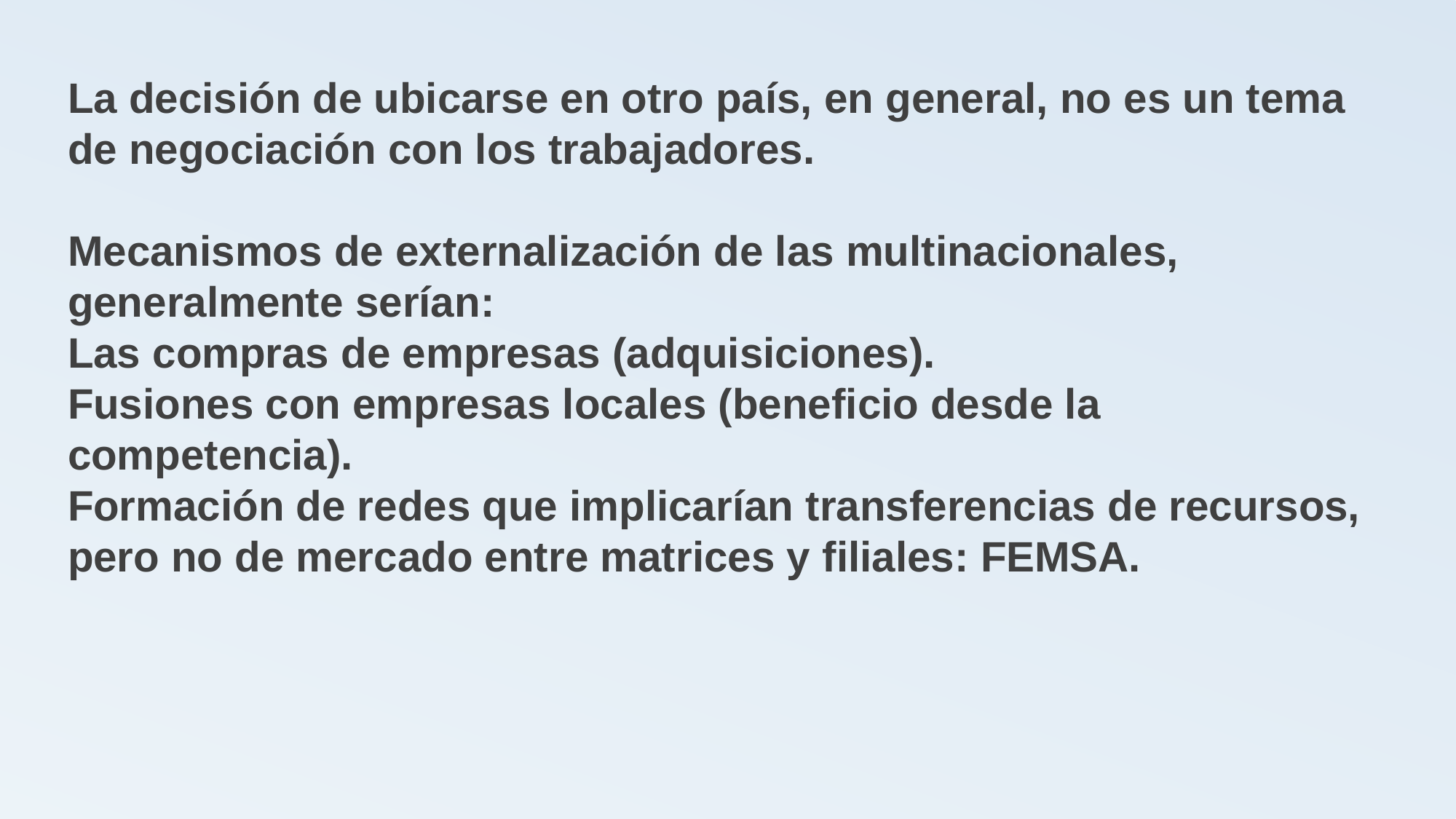

La decisión de ubicarse en otro país, en general, no es un tema de negociación con los trabajadores.

Mecanismos de externalización de las multinacionales, generalmente serían:
Las compras de empresas (adquisiciones).
Fusiones con empresas locales (beneficio desde la competencia).
Formación de redes que implicarían transferencias de recursos, pero no de mercado entre matrices y filiales: FEMSA.